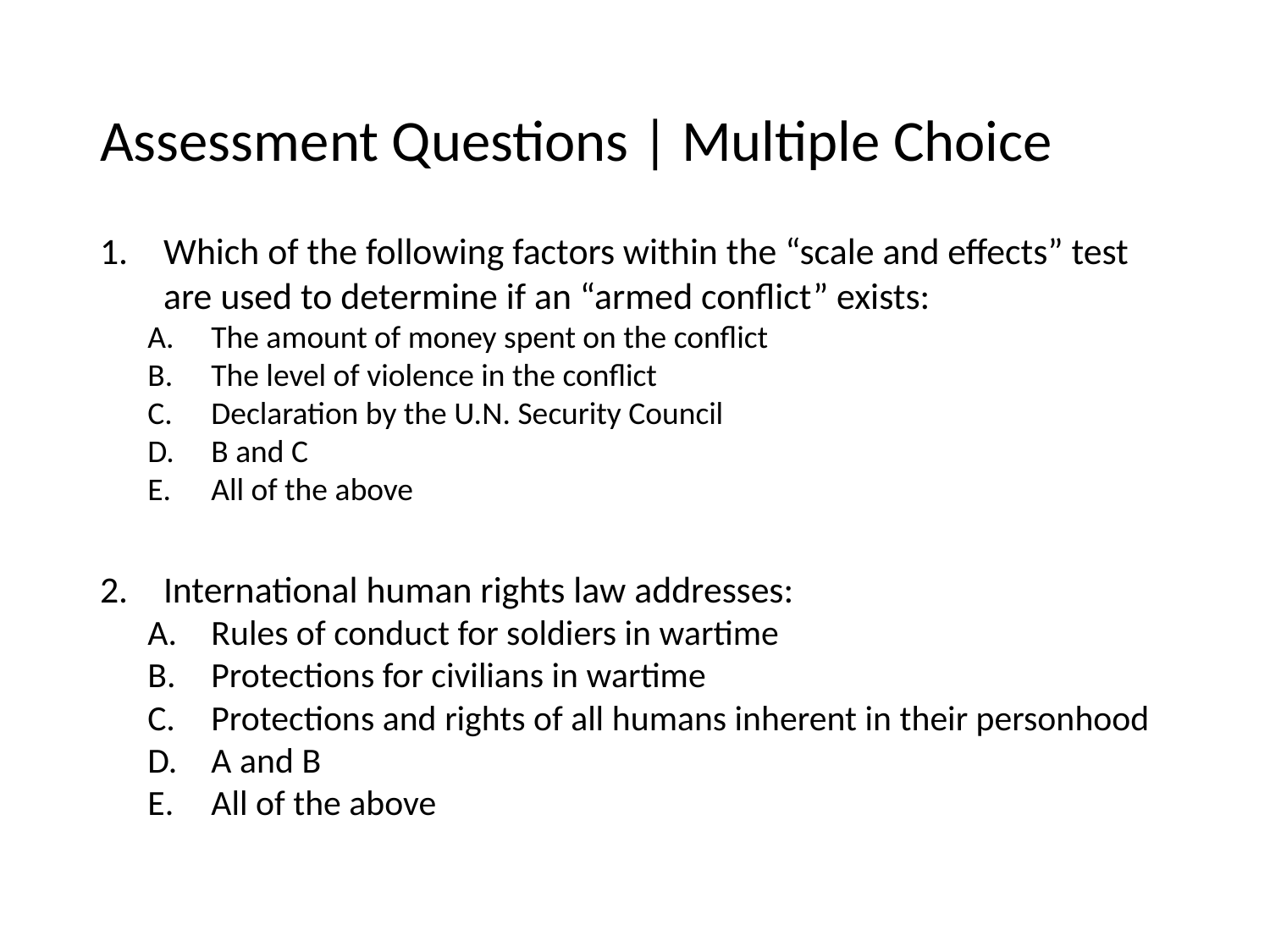

# Assessment Questions | Multiple Choice
Which of the following factors within the “scale and effects” test are used to determine if an “armed conflict” exists:
The amount of money spent on the conflict
The level of violence in the conflict
Declaration by the U.N. Security Council
B and C
All of the above

International human rights law addresses:
Rules of conduct for soldiers in wartime
Protections for civilians in wartime
Protections and rights of all humans inherent in their personhood
A and B
All of the above